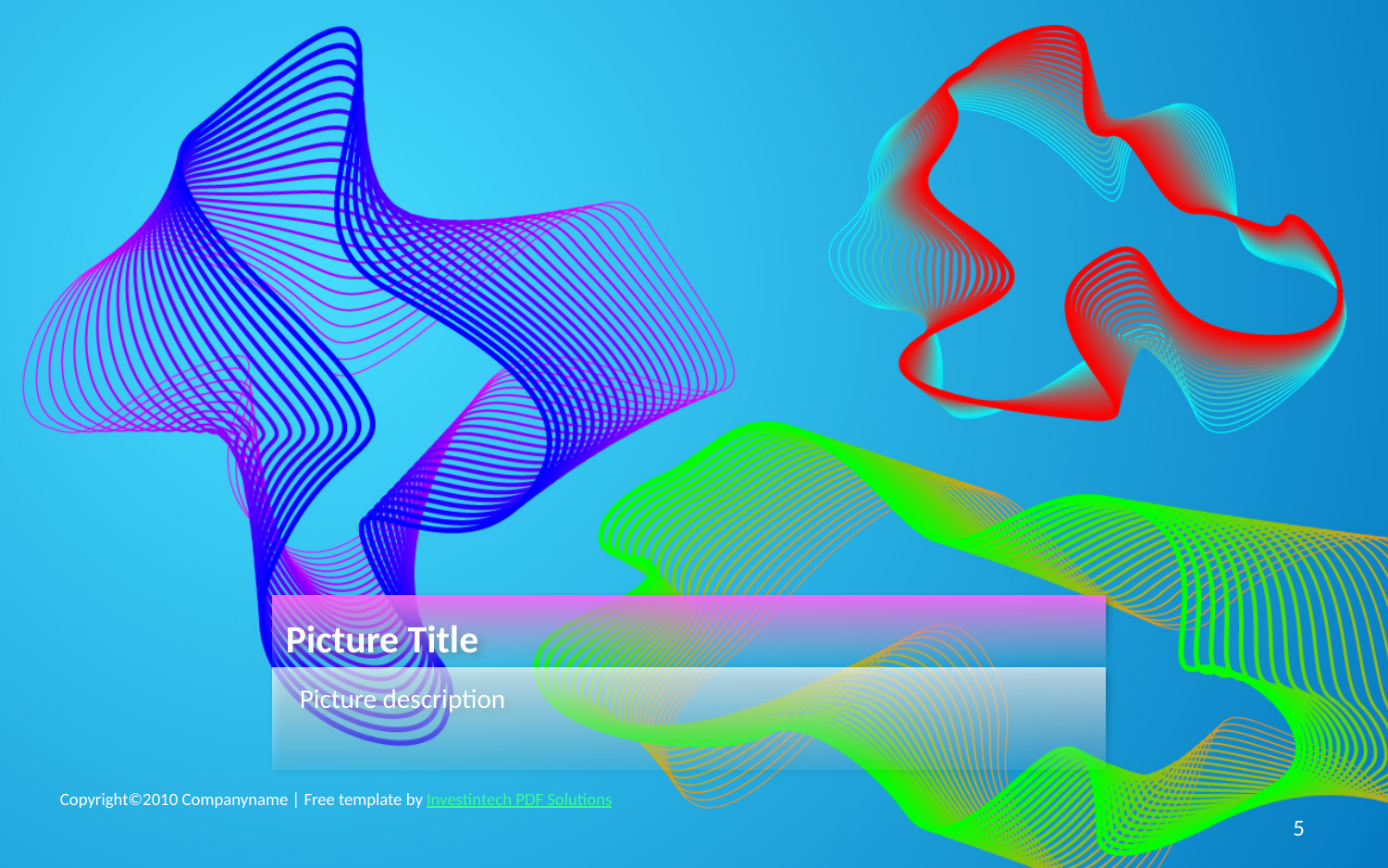

# Picture Title
Picture description
Copyright©2010 Companyname | Free template by Investintech PDF Solutions
5